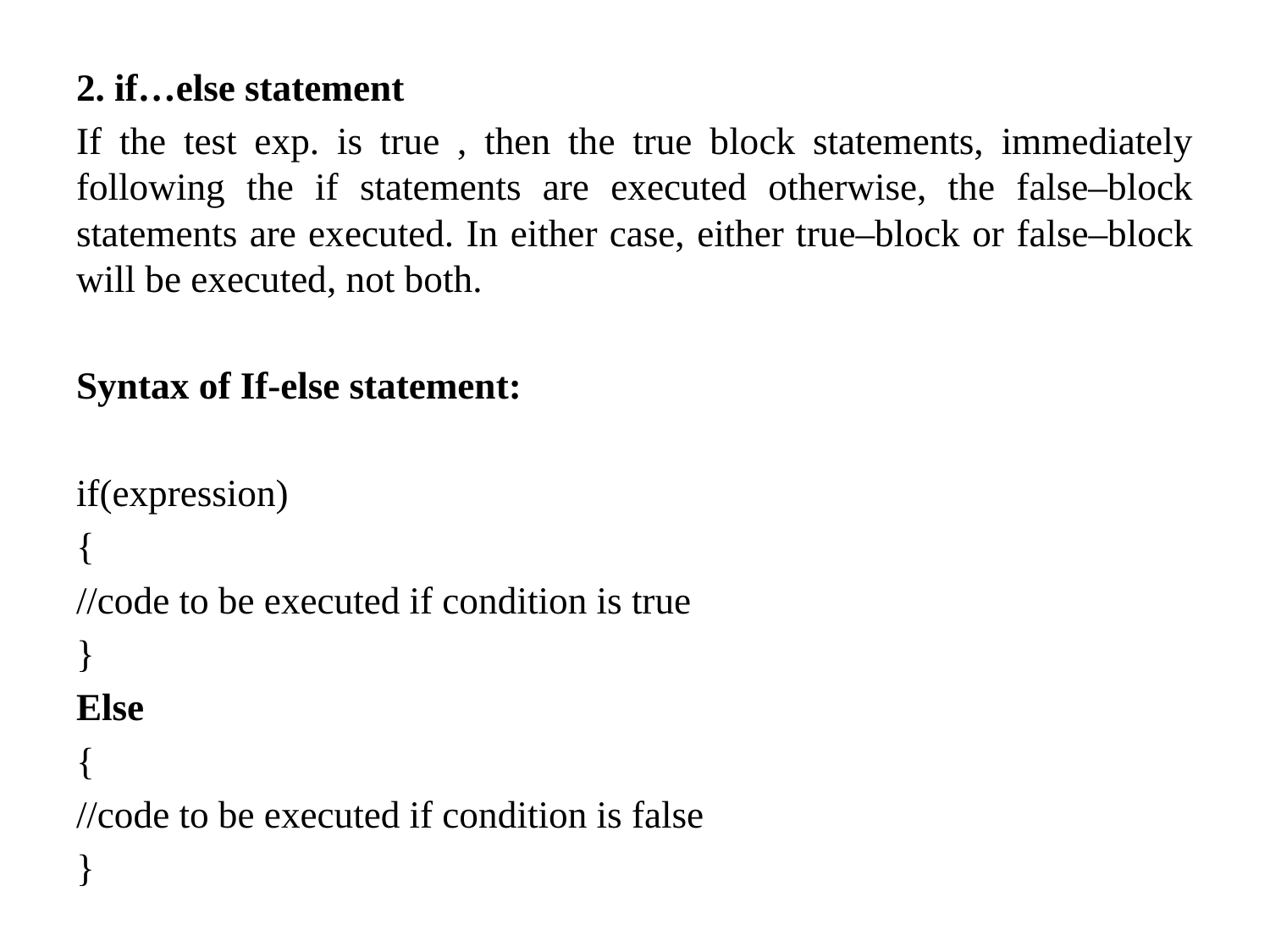

2. if…else statement
If the test exp. is true , then the true block statements, immediately following the if statements are executed otherwise, the false–block statements are executed. In either case, either true–block or false–block will be executed, not both.

Syntax of If-else statement:

if(expression)
{
//code to be executed if condition is true
}
Else
{
//code to be executed if condition is false
}